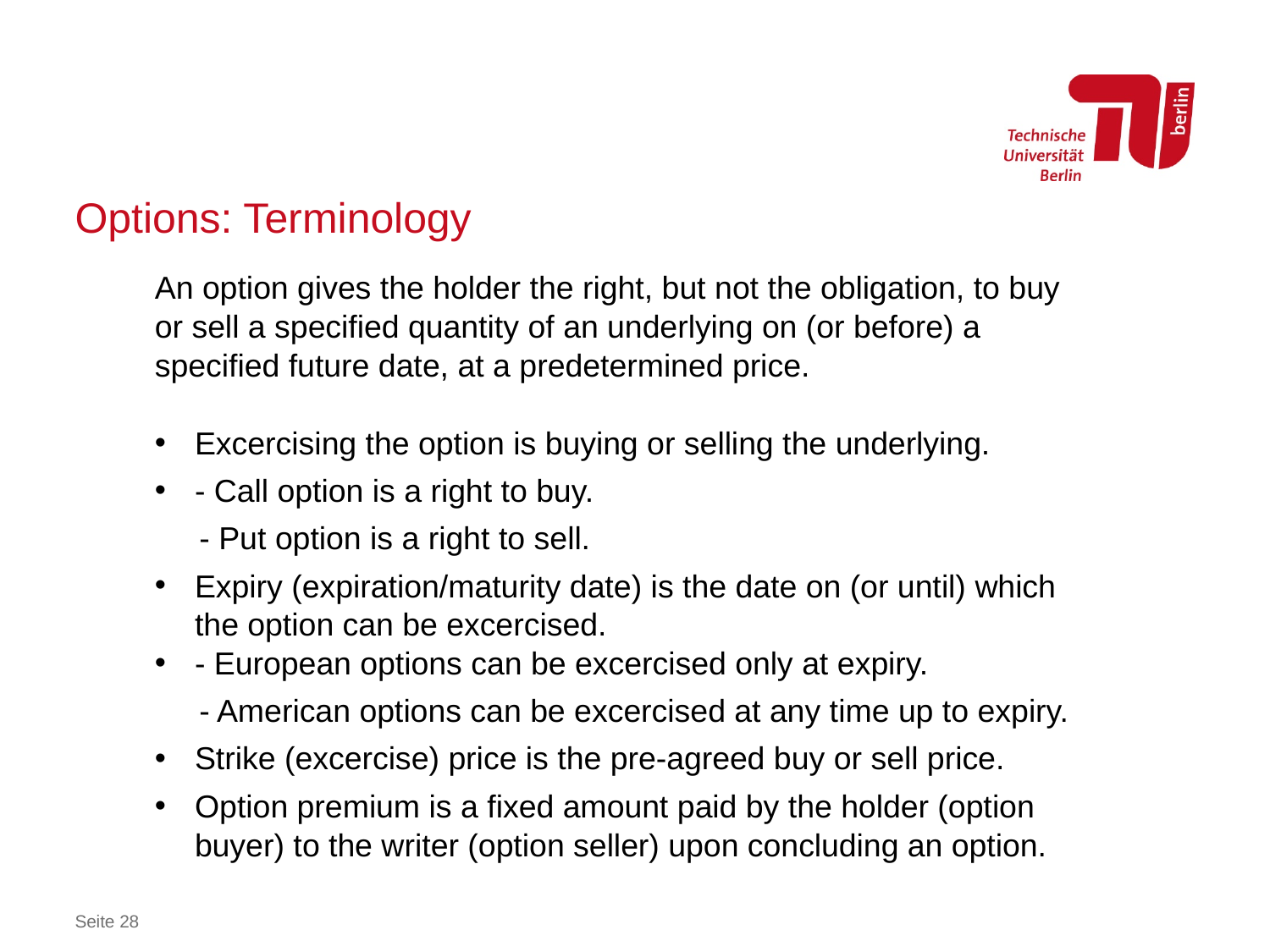

# Options: Terminology
An option gives the holder the right, but not the obligation, to buy or sell a specified quantity of an underlying on (or before) a specified future date, at a predetermined price.

Excercising the option is buying or selling the underlying.
- Call option is a right to buy.
     - Put option is a right to sell.
Expiry (expiration/maturity date) is the date on (or until) which the option can be excercised.
- European options can be excercised only at expiry.
     - American options can be excercised at any time up to expiry.
Strike (excercise) price is the pre-agreed buy or sell price.
Option premium is a fixed amount paid by the holder (option buyer) to the writer (option seller) upon concluding an option.
Seite 28